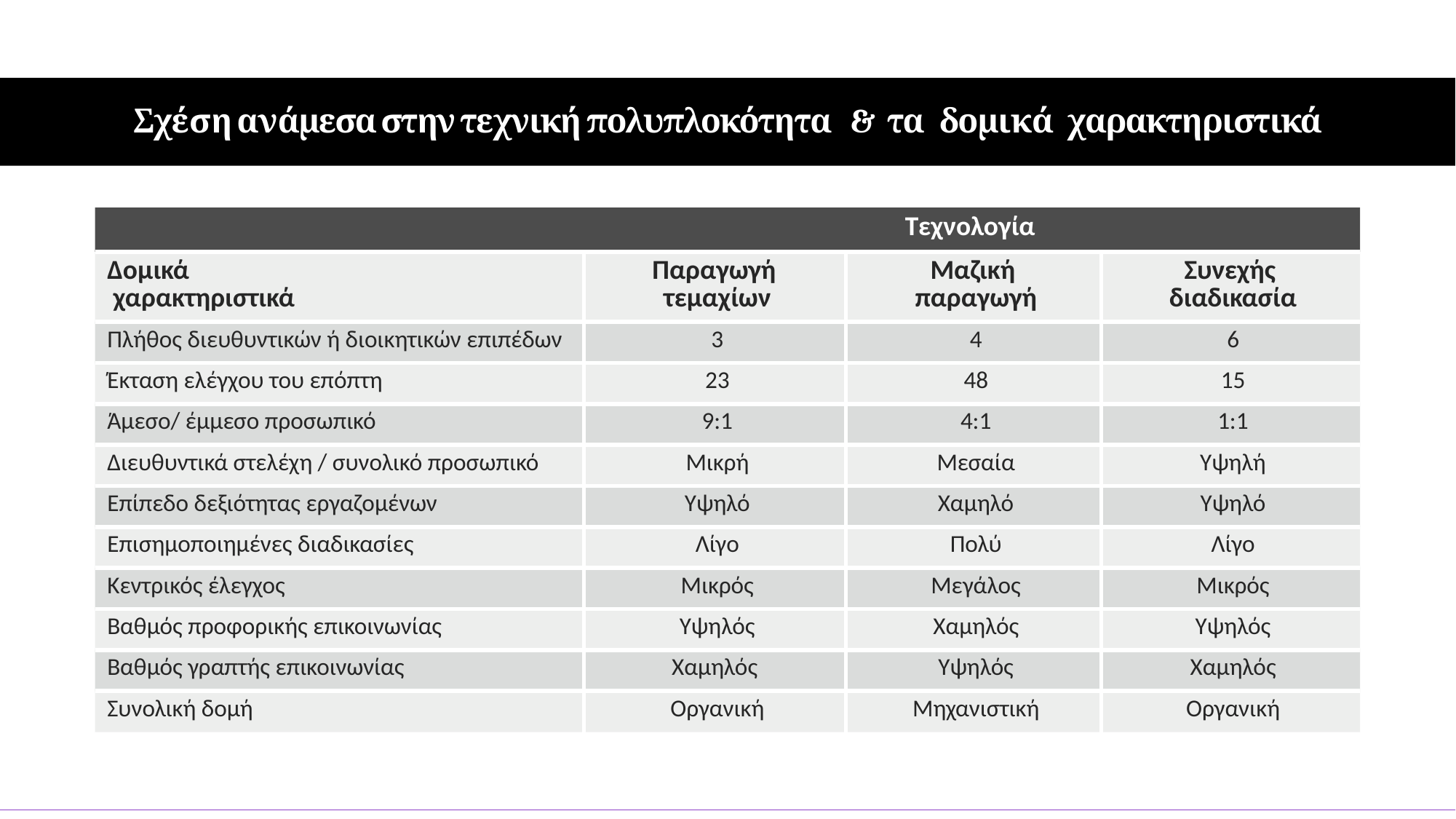

Σχέση ανάμεσα στην τεχνική πολυπλοκότητα   &  τα  δομικά  χαρακτηριστικά
| Τεχνολογία |  |  |  |
| --- | --- | --- | --- |
| Δομικά χαρακτηριστικά | Παραγωγή τεμαχίων | Μαζική παραγωγή | Συνεχής διαδικασία |
| Πλήθος διευθυντικών ή διοικητικών επιπέδων | 3 | 4 | 6 |
| Έκταση ελέγχου του επόπτη | 23 | 48 | 15 |
| Άμεσο/ έμμεσο προσωπικό | 9:1 | 4:1 | 1:1 |
| Διευθυντικά στελέχη / συνολικό προσωπικό | Μικρή | Μεσαία | Υψηλή |
| Επίπεδο δεξιότητας εργαζομένων | Υψηλό | Χαμηλό | Υψηλό |
| Επισημοποιημένες διαδικασίες | Λίγο | Πολύ | Λίγο |
| Κεντρικός έλεγχος | Μικρός | Μεγάλος | Μικρός |
| Βαθμός προφορικής επικοινωνίας | Υψηλός | Χαμηλός | Υψηλός |
| Βαθμός γραπτής επικοινωνίας | Χαμηλός | Υψηλός | Χαμηλός |
| Συνολική δομή | Οργανική | Μηχανιστική | Οργανική |